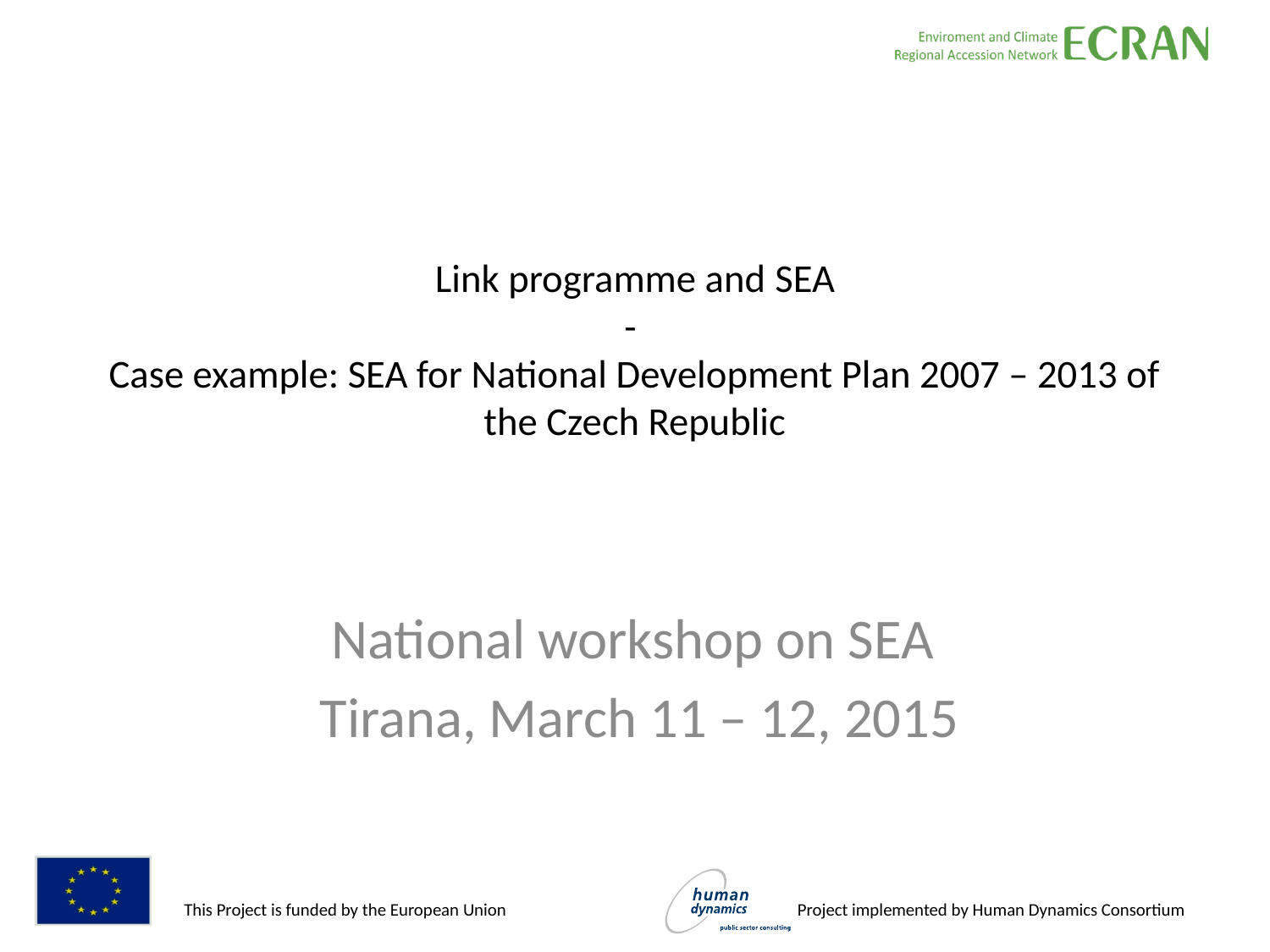

# Link programme and SEA - Case example: SEA for National Development Plan 2007 – 2013 of the Czech Republic
National workshop on SEA
Tirana, March 11 – 12, 2015